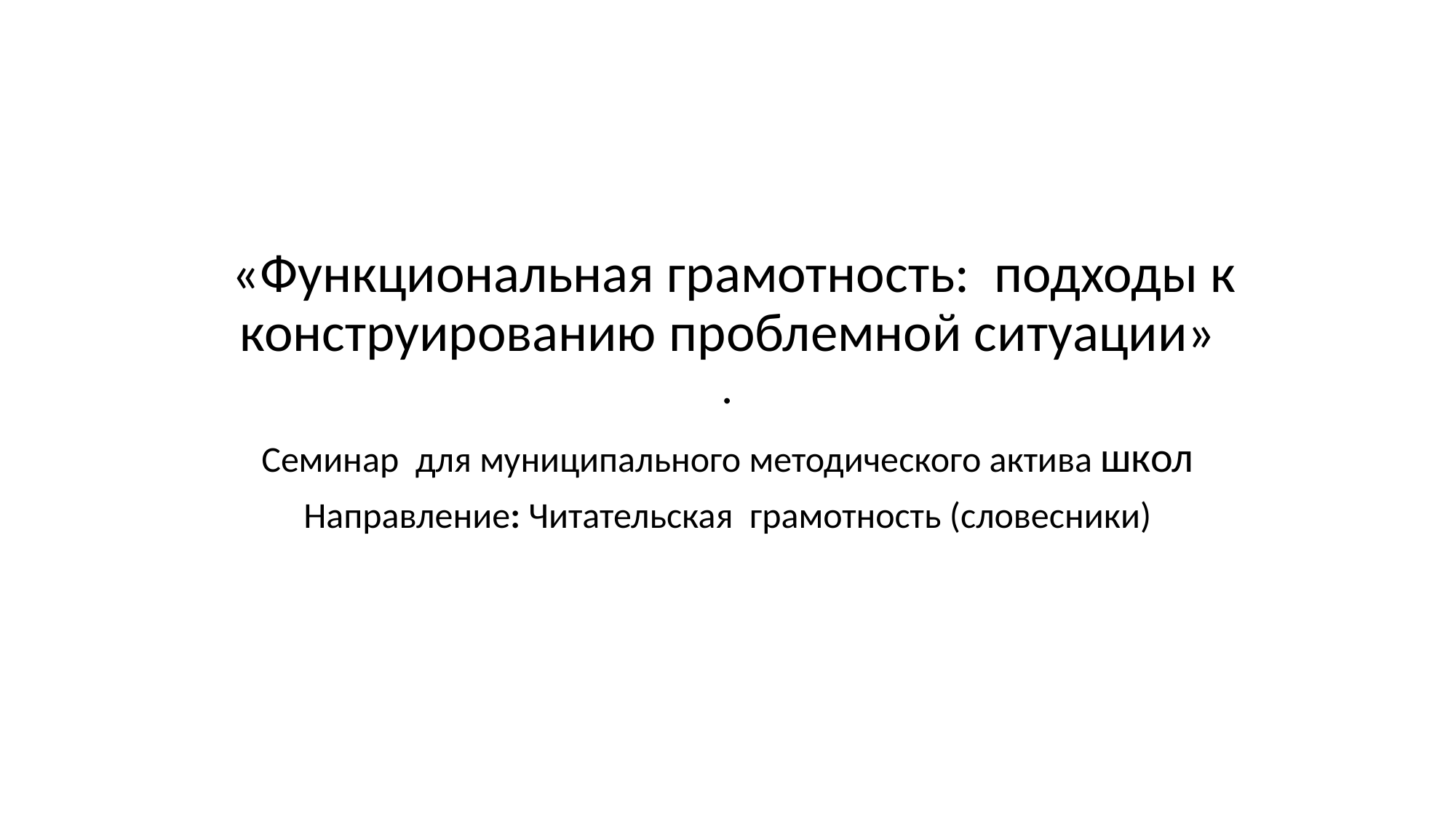

# «Функциональная грамотность:  подходы к конструированию проблемной ситуации» .
Семинар  для муниципального методического актива школ
Направление: Читательская  грамотность (словесники)